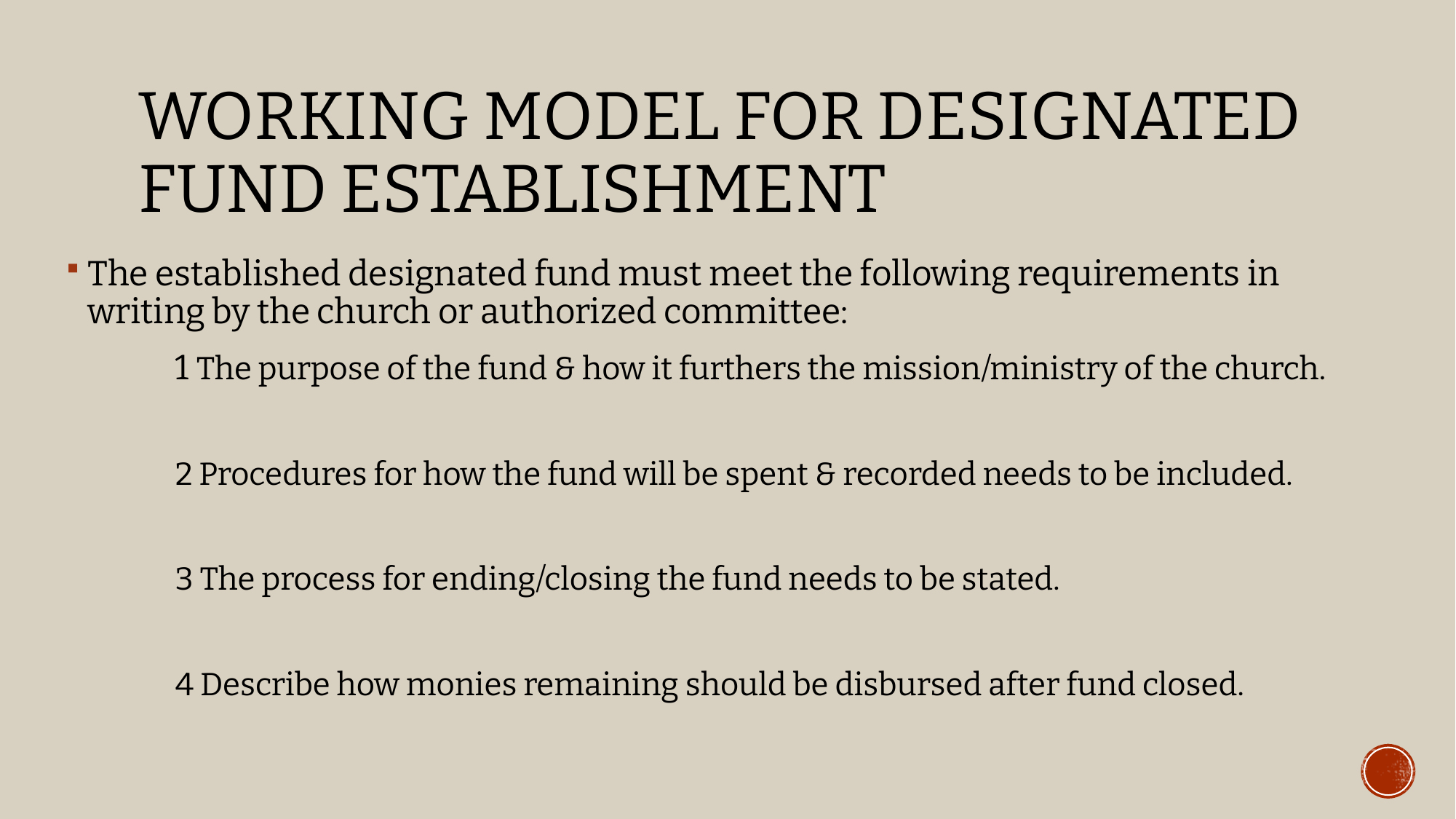

# Working Model for designated Fund establishment
The established designated fund must meet the following requirements in writing by the church or authorized committee:
	1 The purpose of the fund & how it furthers the mission/ministry of the church.

	2 Procedures for how the fund will be spent & recorded needs to be included.

	3 The process for ending/closing the fund needs to be stated.

	4 Describe how monies remaining should be disbursed after fund closed.